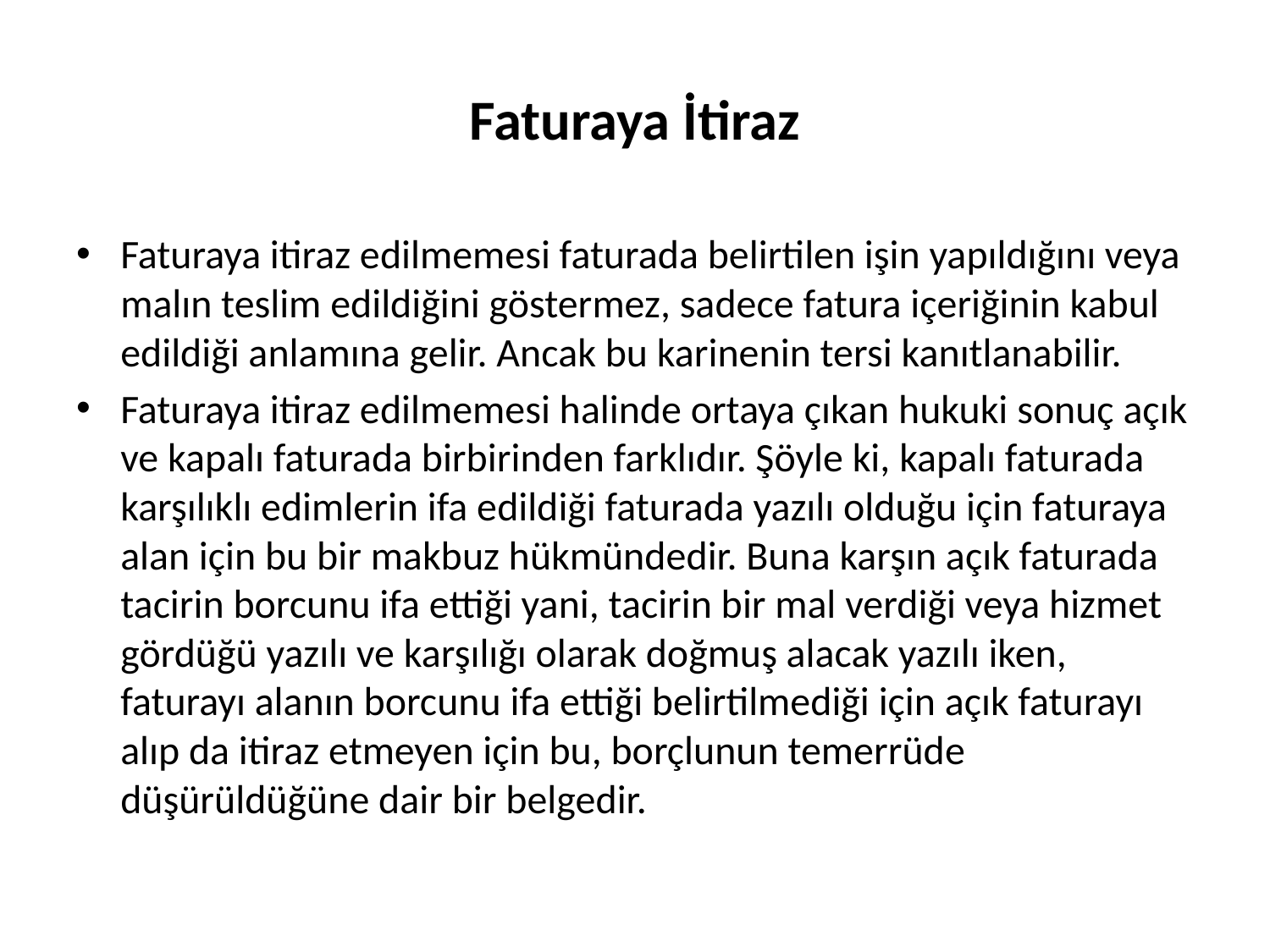

# Faturaya İtiraz
Faturaya itiraz edilmemesi faturada belirtilen işin yapıldığını veya malın teslim edildiğini göstermez, sadece fatura içeriğinin kabul edildiği anlamına gelir. Ancak bu karinenin tersi kanıtlanabilir.
Faturaya itiraz edilmemesi halinde ortaya çıkan hukuki sonuç açık ve kapalı faturada birbirinden farklıdır. Şöyle ki, kapalı faturada karşılıklı edimlerin ifa edildiği faturada yazılı olduğu için faturaya alan için bu bir makbuz hükmündedir. Buna karşın açık faturada tacirin borcunu ifa ettiği yani, tacirin bir mal verdiği veya hizmet gördüğü yazılı ve karşılığı olarak doğmuş alacak yazılı iken, faturayı alanın borcunu ifa ettiği belirtilmediği için açık faturayı alıp da itiraz etmeyen için bu, borçlunun temerrüde düşürüldüğüne dair bir belgedir.